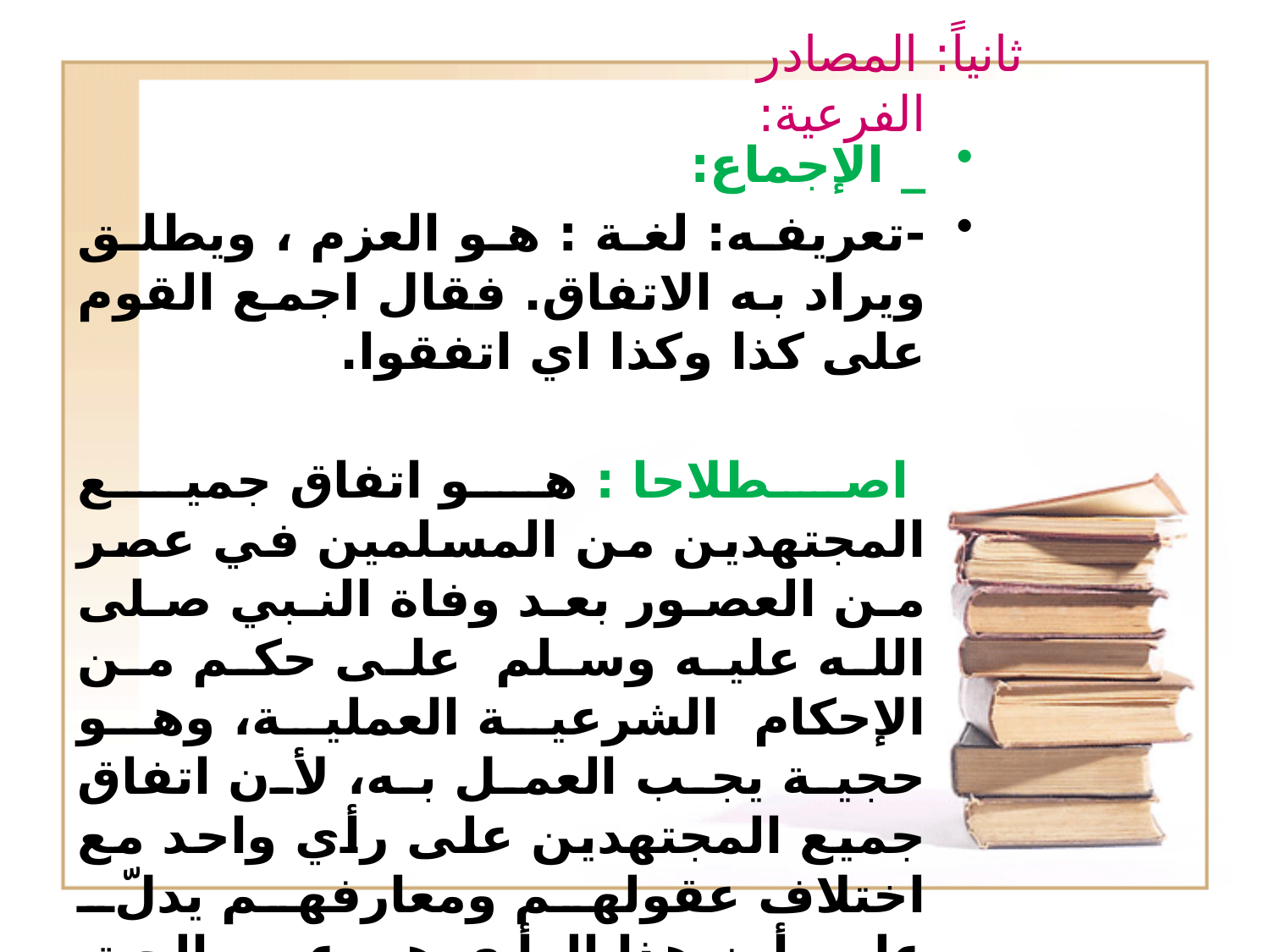

# ثانياً: المصادر الفرعية:
_ الإجماع:
-تعريفه: لغة : هو العزم ، ويطلق ويراد به الاتفاق. فقال اجمع القوم على كذا وكذا اي اتفقوا.
 اصطلاحا : هو اتفاق جميع المجتهدين من المسلمين في عصر من العصور بعد وفاة النبي صلى الله عليه وسلم  على حكم من الإحكام  الشرعية العملية، وهو حجية يجب العمل به، لأن اتفاق جميع المجتهدين على رأي واحد مع اختلاف عقولهم ومعارفهم يدلّ على أن هذا الرأي هو عين الحق والصواب.
 - أدلة حجية الإجماع:   منها قوله عليه السلام ( لاتجتمع أمتي على ظلاله) وأيضاً: ( لا تجتمع أمتي على خطا ).